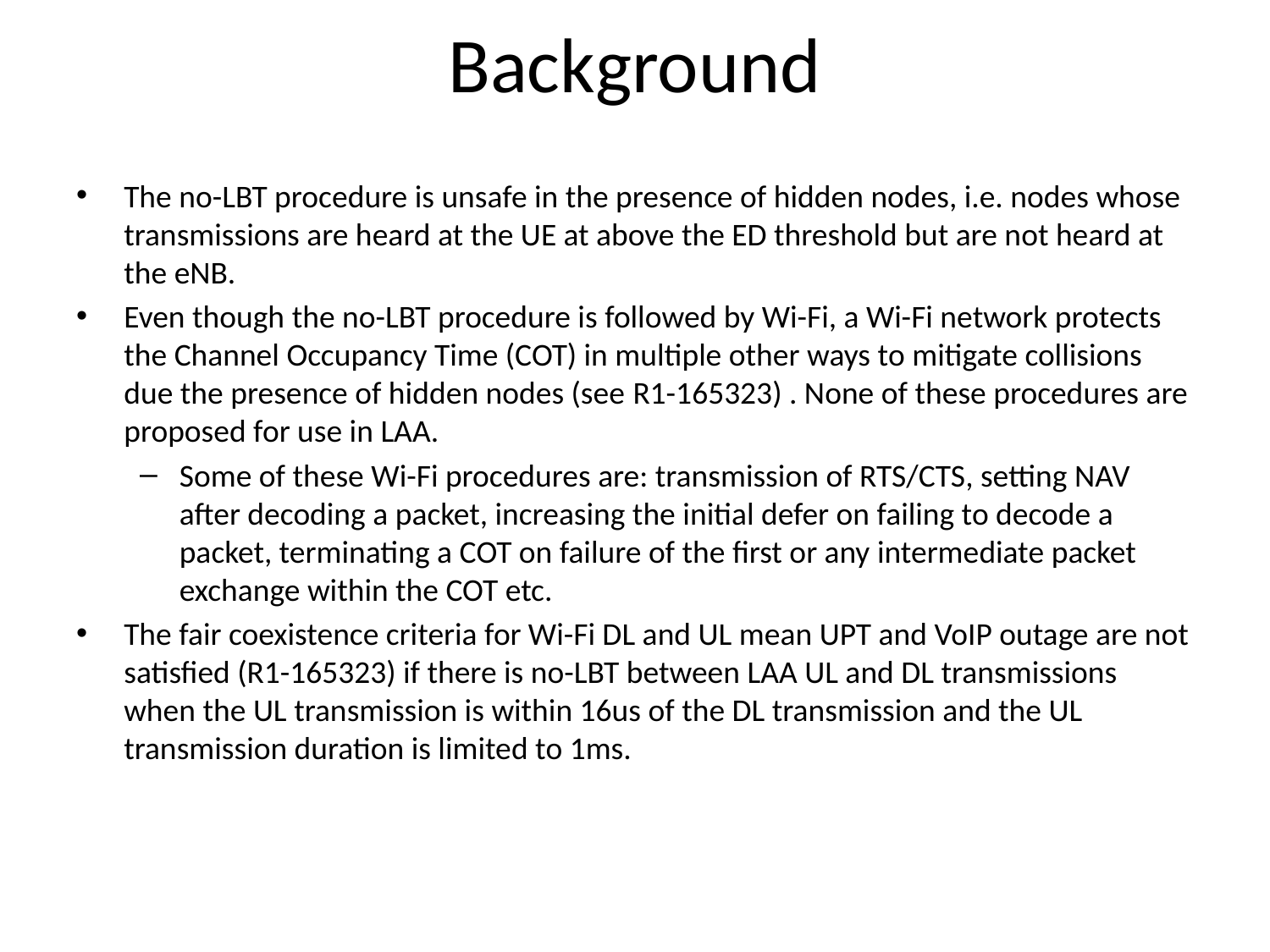

# Background
The no-LBT procedure is unsafe in the presence of hidden nodes, i.e. nodes whose transmissions are heard at the UE at above the ED threshold but are not heard at the eNB.
Even though the no-LBT procedure is followed by Wi-Fi, a Wi-Fi network protects the Channel Occupancy Time (COT) in multiple other ways to mitigate collisions due the presence of hidden nodes (see R1-165323) . None of these procedures are proposed for use in LAA.
Some of these Wi-Fi procedures are: transmission of RTS/CTS, setting NAV after decoding a packet, increasing the initial defer on failing to decode a packet, terminating a COT on failure of the first or any intermediate packet exchange within the COT etc.
The fair coexistence criteria for Wi-Fi DL and UL mean UPT and VoIP outage are not satisfied (R1-165323) if there is no-LBT between LAA UL and DL transmissions when the UL transmission is within 16us of the DL transmission and the UL transmission duration is limited to 1ms.